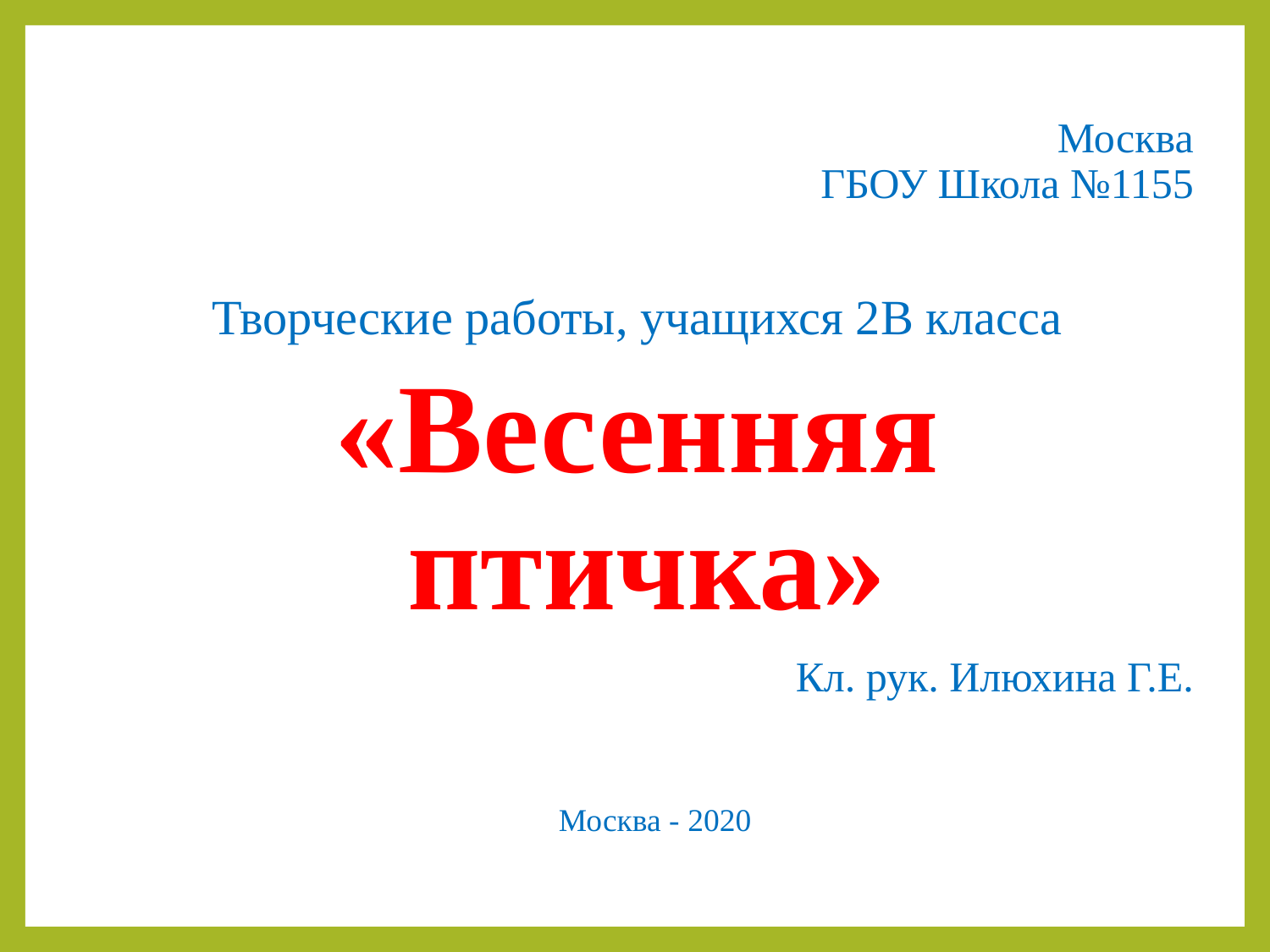

# Москва ГБОУ Школа №1155
Творческие работы, учащихся 2В класса
«Весенняя птичка»
Кл. рук. Илюхина Г.Е.
Москва - 2020